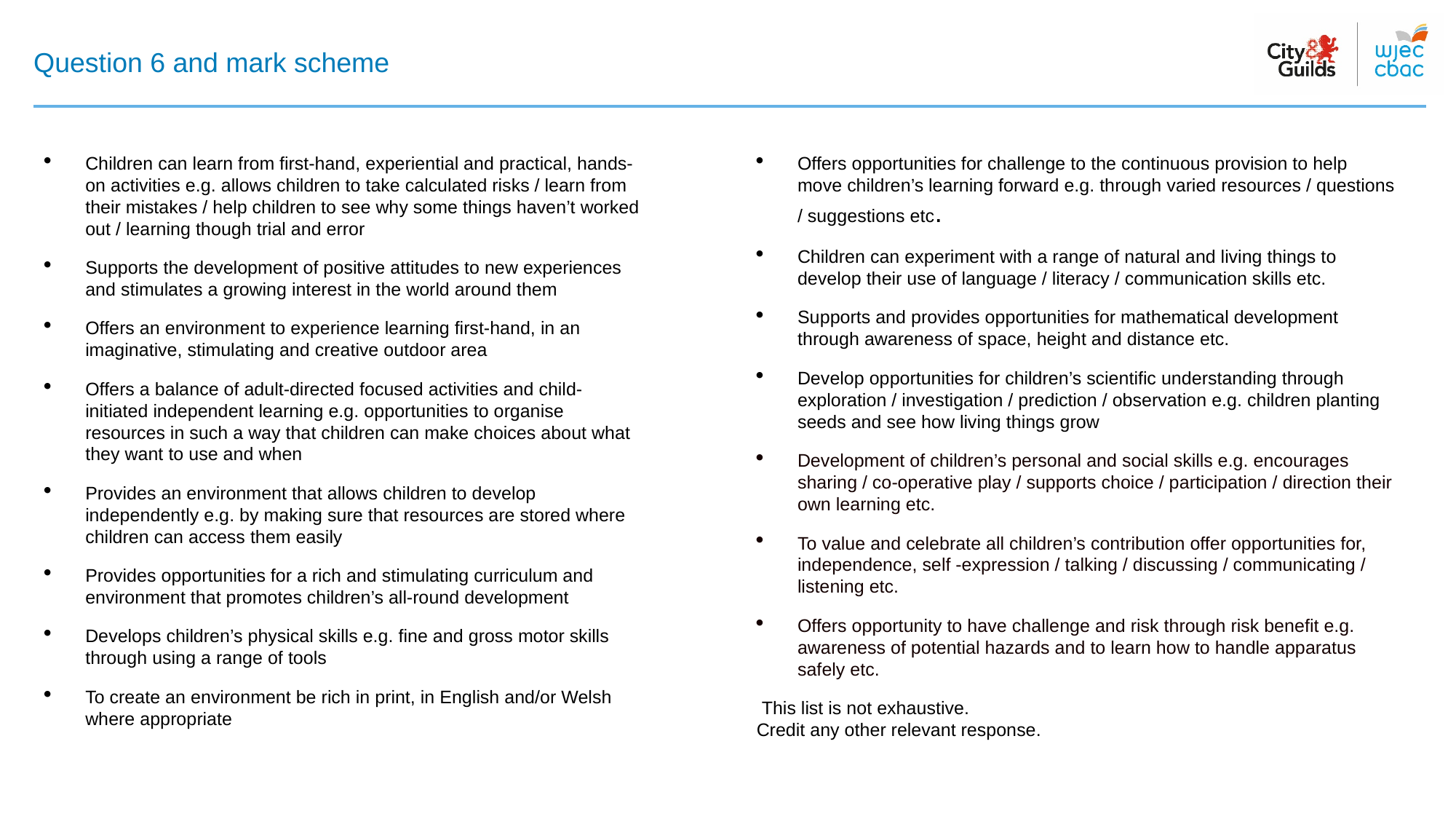

# Question 6 and mark scheme
Children can learn from first-hand, experiential and practical, hands-on activities e.g. allows children to take calculated risks / learn from their mistakes / help children to see why some things haven’t worked out / learning though trial and error
Supports the development of positive attitudes to new experiences and stimulates a growing interest in the world around them
Offers an environment to experience learning first-hand, in an imaginative, stimulating and creative outdoor area
Offers a balance of adult-directed focused activities and child-initiated independent learning e.g. opportunities to organise resources in such a way that children can make choices about what they want to use and when
Provides an environment that allows children to develop independently e.g. by making sure that resources are stored where children can access them easily
Provides opportunities for a rich and stimulating curriculum and environment that promotes children’s all-round development
Develops children’s physical skills e.g. fine and gross motor skills through using a range of tools
To create an environment be rich in print, in English and/or Welsh where appropriate
Offers opportunities for challenge to the continuous provision to help move children’s learning forward e.g. through varied resources / questions / suggestions etc.
Children can experiment with a range of natural and living things to develop their use of language / literacy / communication skills etc.
Supports and provides opportunities for mathematical development through awareness of space, height and distance etc.
Develop opportunities for children’s scientific understanding through exploration / investigation / prediction / observation e.g. children planting seeds and see how living things grow
Development of children’s personal and social skills e.g. encourages sharing / co-operative play / supports choice / participation / direction their own learning etc.
To value and celebrate all children’s contribution offer opportunities for, independence, self -expression / talking / discussing / communicating / listening etc.
Offers opportunity to have challenge and risk through risk benefit e.g. awareness of potential hazards and to learn how to handle apparatus safely etc.
 This list is not exhaustive.
Credit any other relevant response.